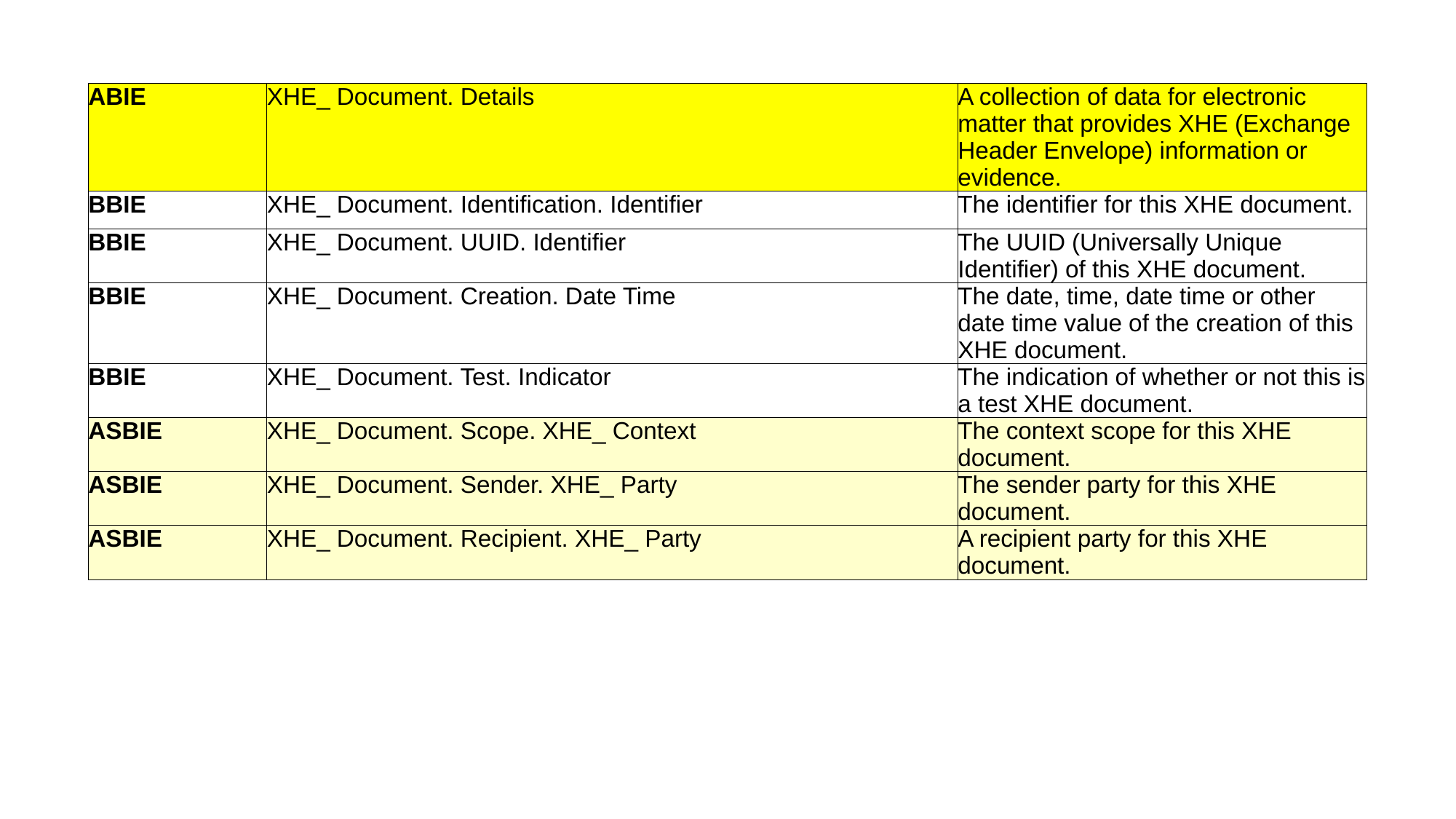

| ABIE | XHE\_ Document. Details | A collection of data for electronic matter that provides XHE (Exchange Header Envelope) information or evidence. |
| --- | --- | --- |
| BBIE | XHE\_ Document. Identification. Identifier | The identifier for this XHE document. |
| BBIE | XHE\_ Document. UUID. Identifier | The UUID (Universally Unique Identifier) of this XHE document. |
| BBIE | XHE\_ Document. Creation. Date Time | The date, time, date time or other date time value of the creation of this XHE document. |
| BBIE | XHE\_ Document. Test. Indicator | The indication of whether or not this is a test XHE document. |
| ASBIE | XHE\_ Document. Scope. XHE\_ Context | The context scope for this XHE document. |
| ASBIE | XHE\_ Document. Sender. XHE\_ Party | The sender party for this XHE document. |
| ASBIE | XHE\_ Document. Recipient. XHE\_ Party | A recipient party for this XHE document. |